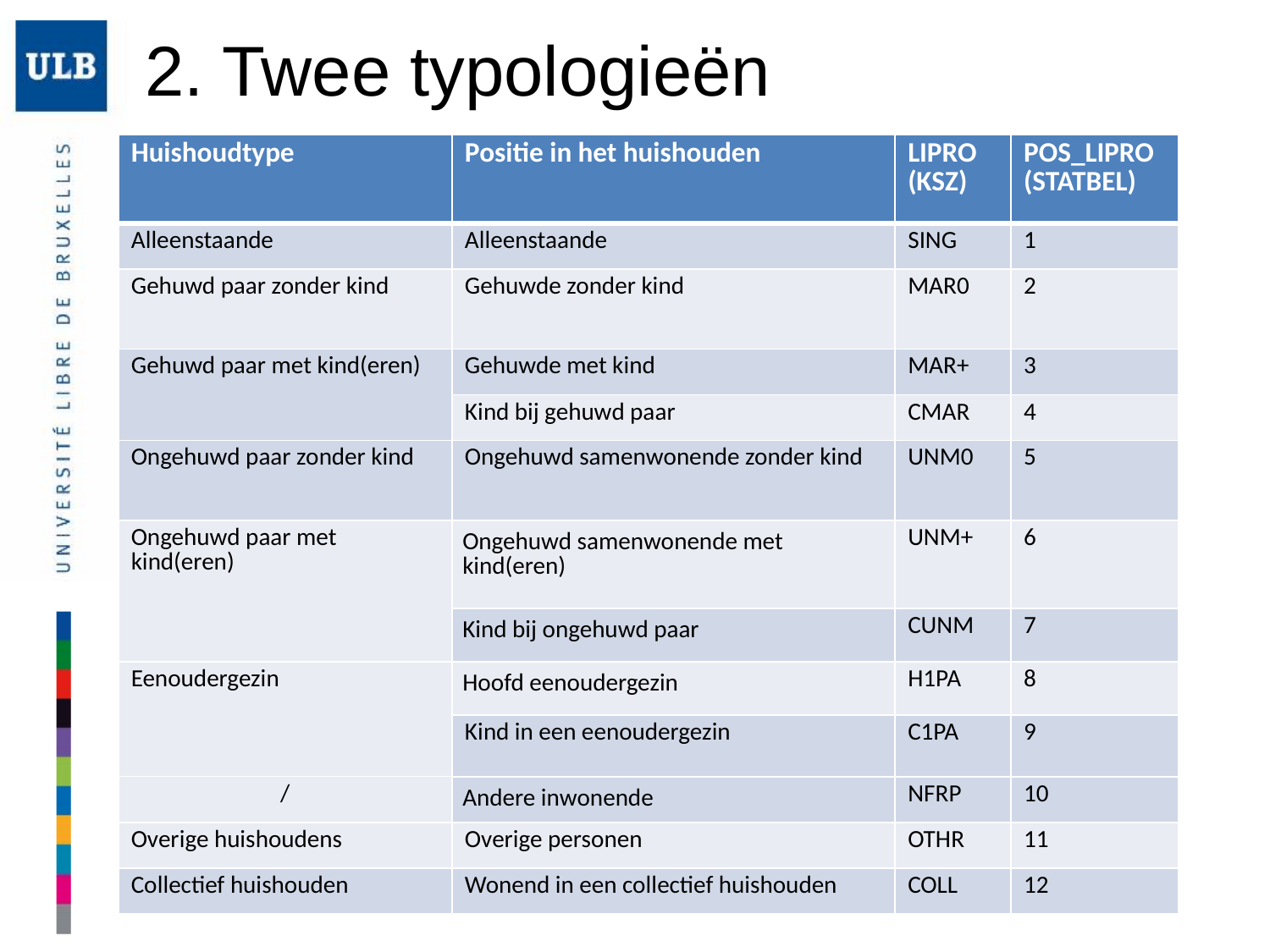

# 2. Twee typologieën
| Huishoudtype | Positie in het huishouden | LIPRO (KSZ) | POS\_LIPRO (STATBEL) |
| --- | --- | --- | --- |
| Alleenstaande | Alleenstaande | SING | 1 |
| Gehuwd paar zonder kind | Gehuwde zonder kind | MAR0 | 2 |
| Gehuwd paar met kind(eren) | Gehuwde met kind | MAR+ | 3 |
|  | Kind bij gehuwd paar | CMAR | 4 |
| Ongehuwd paar zonder kind | Ongehuwd samenwonende zonder kind | UNM0 | 5 |
| Ongehuwd paar met kind(eren) | Ongehuwd samenwonende met kind(eren) | UNM+ | 6 |
|  | Kind bij ongehuwd paar | CUNM | 7 |
| Eenoudergezin | Hoofd eenoudergezin | H1PA | 8 |
|  | Kind in een eenoudergezin | C1PA | 9 |
| / |  |  |  |
|  | Andere inwonende | NFRP | 10 |
| Overige huishoudens | Overige personen | OTHR | 11 |
| Collectief huishouden | Wonend in een collectief huishouden | COLL | 12 |